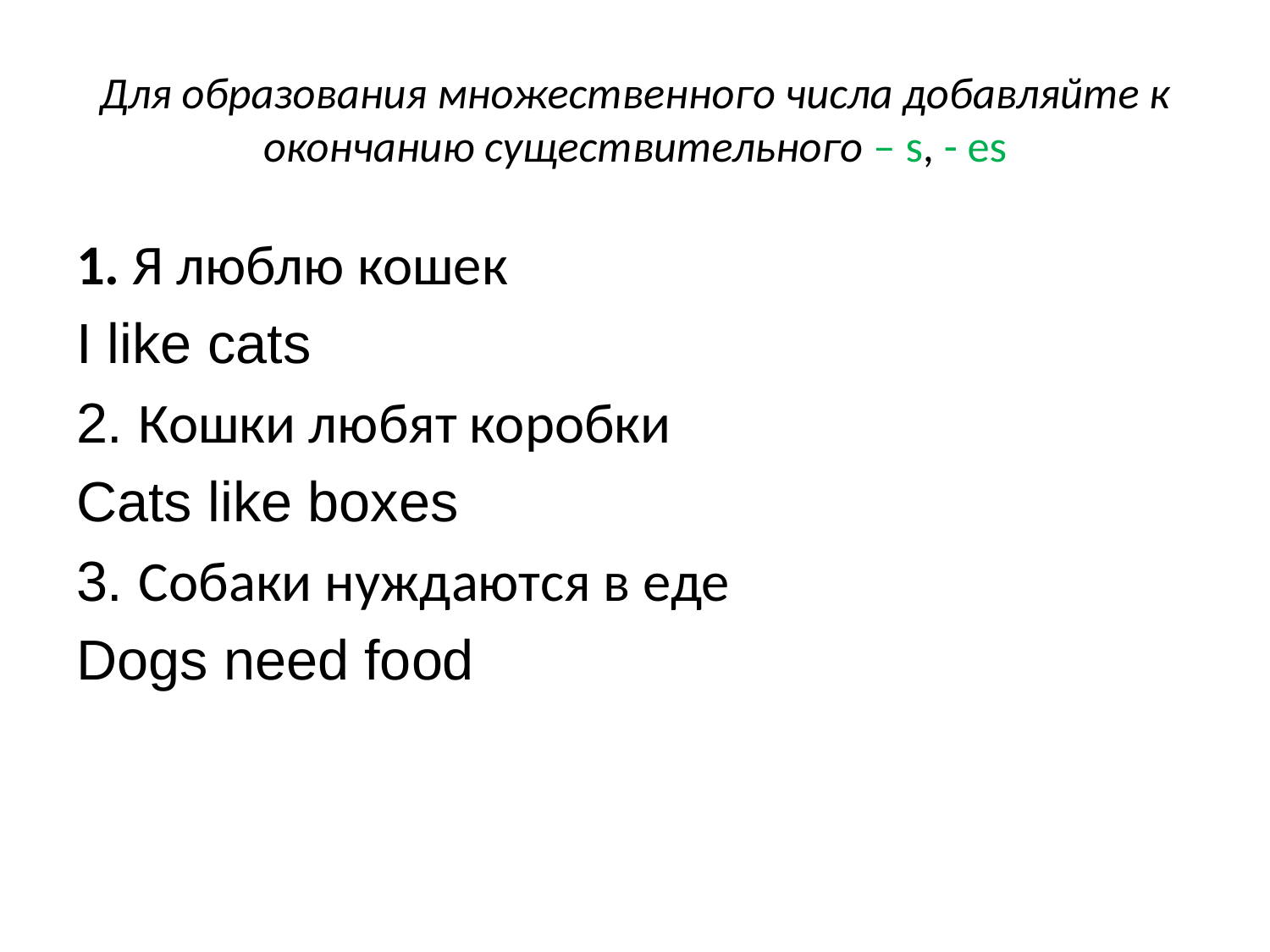

# Для образования множественного числа добавляйте к окончанию существительного – s, - es
1. Я люблю кошек
I like cats
2. Кошки любят коробки
Cats like boxes
3. Собаки нуждаются в еде
Dogs need food